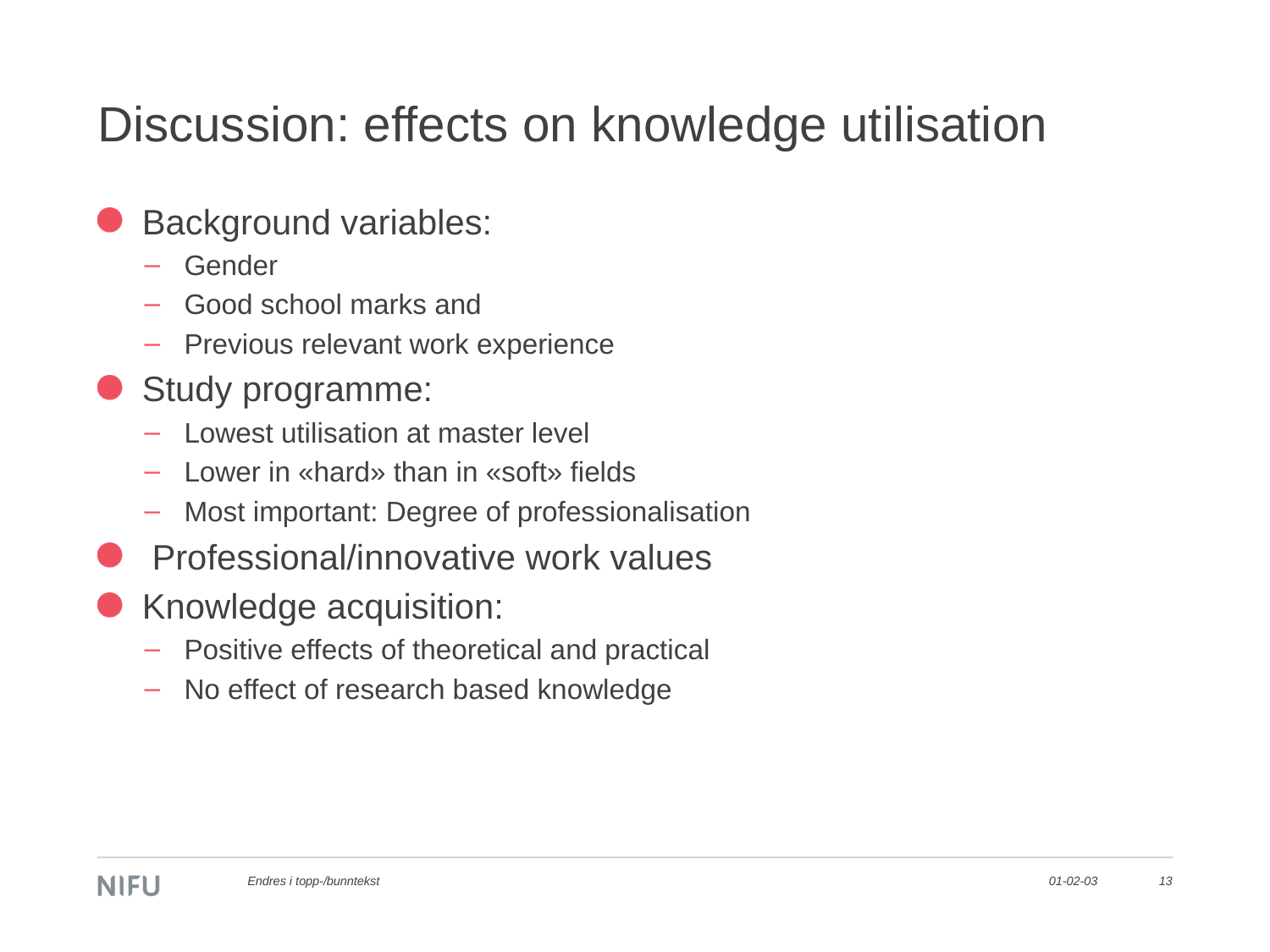

# Discussion: effects on knowledge utilisation
Background variables:
Gender
Good school marks and
Previous relevant work experience
Study programme:
Lowest utilisation at master level
Lower in «hard» than in «soft» fields
Most important: Degree of professionalisation
 Professional/innovative work values
Knowledge acquisition:
Positive effects of theoretical and practical
No effect of research based knowledge

Endres i topp-/bunntekst
01-02-03
13